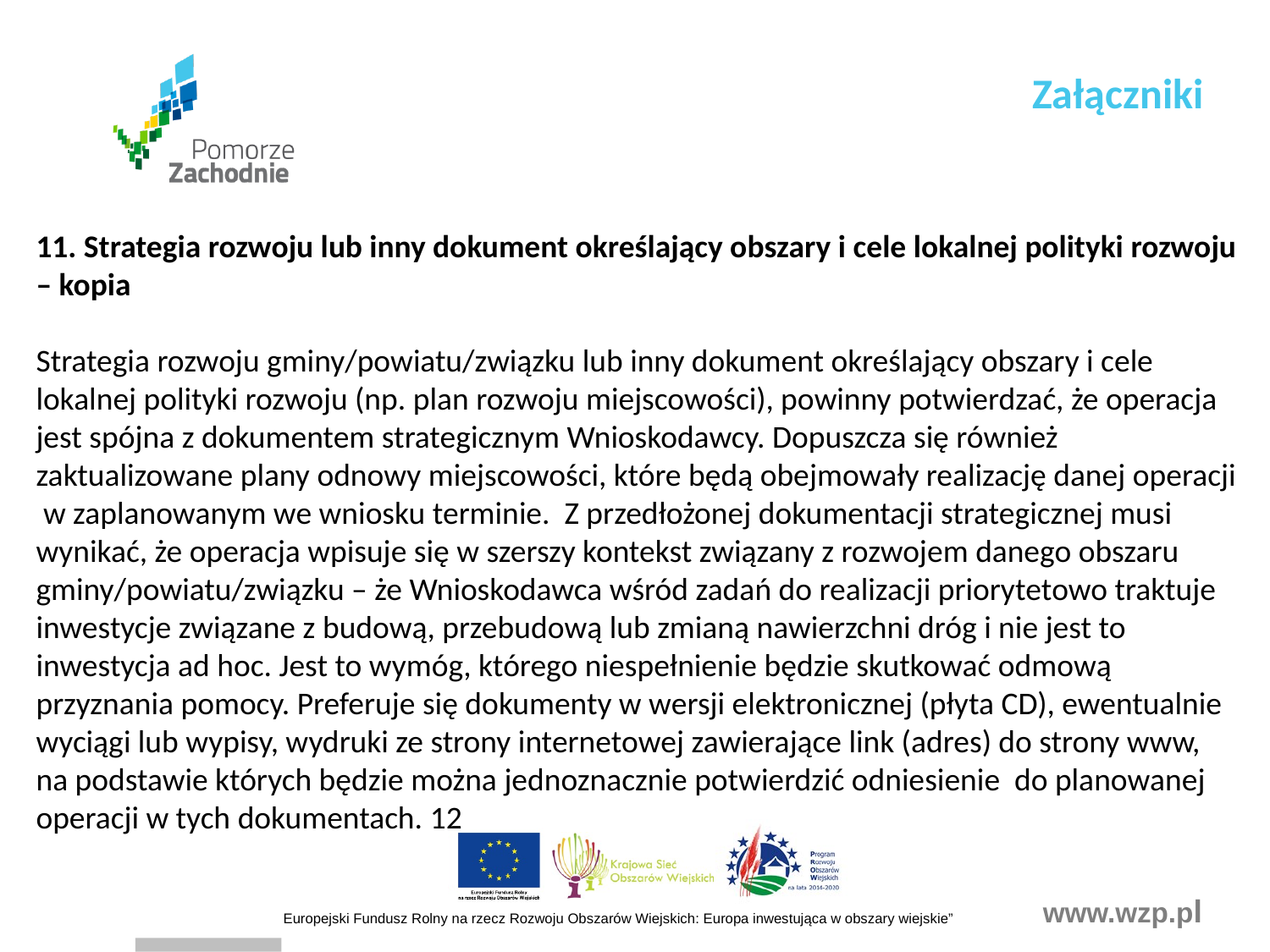

Załączniki
11. Strategia rozwoju lub inny dokument określający obszary i cele lokalnej polityki rozwoju – kopia

Strategia rozwoju gminy/powiatu/związku lub inny dokument określający obszary i cele lokalnej polityki rozwoju (np. plan rozwoju miejscowości), powinny potwierdzać, że operacja jest spójna z dokumentem strategicznym Wnioskodawcy. Dopuszcza się również zaktualizowane plany odnowy miejscowości, które będą obejmowały realizację danej operacji  w zaplanowanym we wniosku terminie.  Z przedłożonej dokumentacji strategicznej musi wynikać, że operacja wpisuje się w szerszy kontekst związany z rozwojem danego obszaru gminy/powiatu/związku – że Wnioskodawca wśród zadań do realizacji priorytetowo traktuje inwestycje związane z budową, przebudową lub zmianą nawierzchni dróg i nie jest to inwestycja ad hoc. Jest to wymóg, którego niespełnienie będzie skutkować odmową przyznania pomocy. Preferuje się dokumenty w wersji elektronicznej (płyta CD), ewentualnie wyciągi lub wypisy, wydruki ze strony internetowej zawierające link (adres) do strony www, na podstawie których będzie można jednoznacznie potwierdzić odniesienie  do planowanej operacji w tych dokumentach. 12